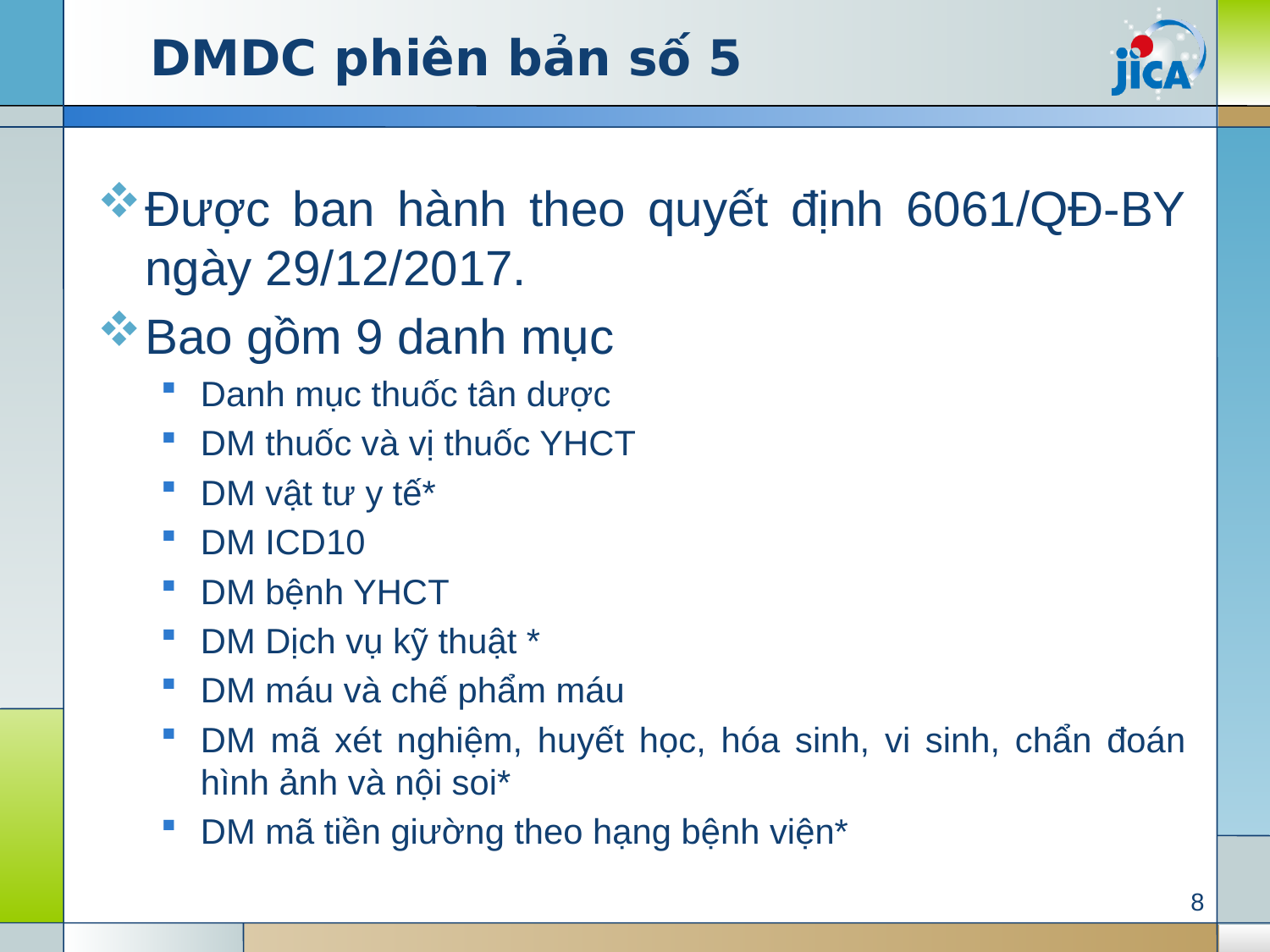

# DMDC phiên bản số 5
Được ban hành theo quyết định 6061/QĐ-BY ngày 29/12/2017.
Bao gồm 9 danh mục
Danh mục thuốc tân dược
DM thuốc và vị thuốc YHCT
DM vật tư y tế*
DM ICD10
DM bệnh YHCT
DM Dịch vụ kỹ thuật *
DM máu và chế phẩm máu
DM mã xét nghiệm, huyết học, hóa sinh, vi sinh, chẩn đoán hình ảnh và nội soi*
DM mã tiền giường theo hạng bệnh viện*
8